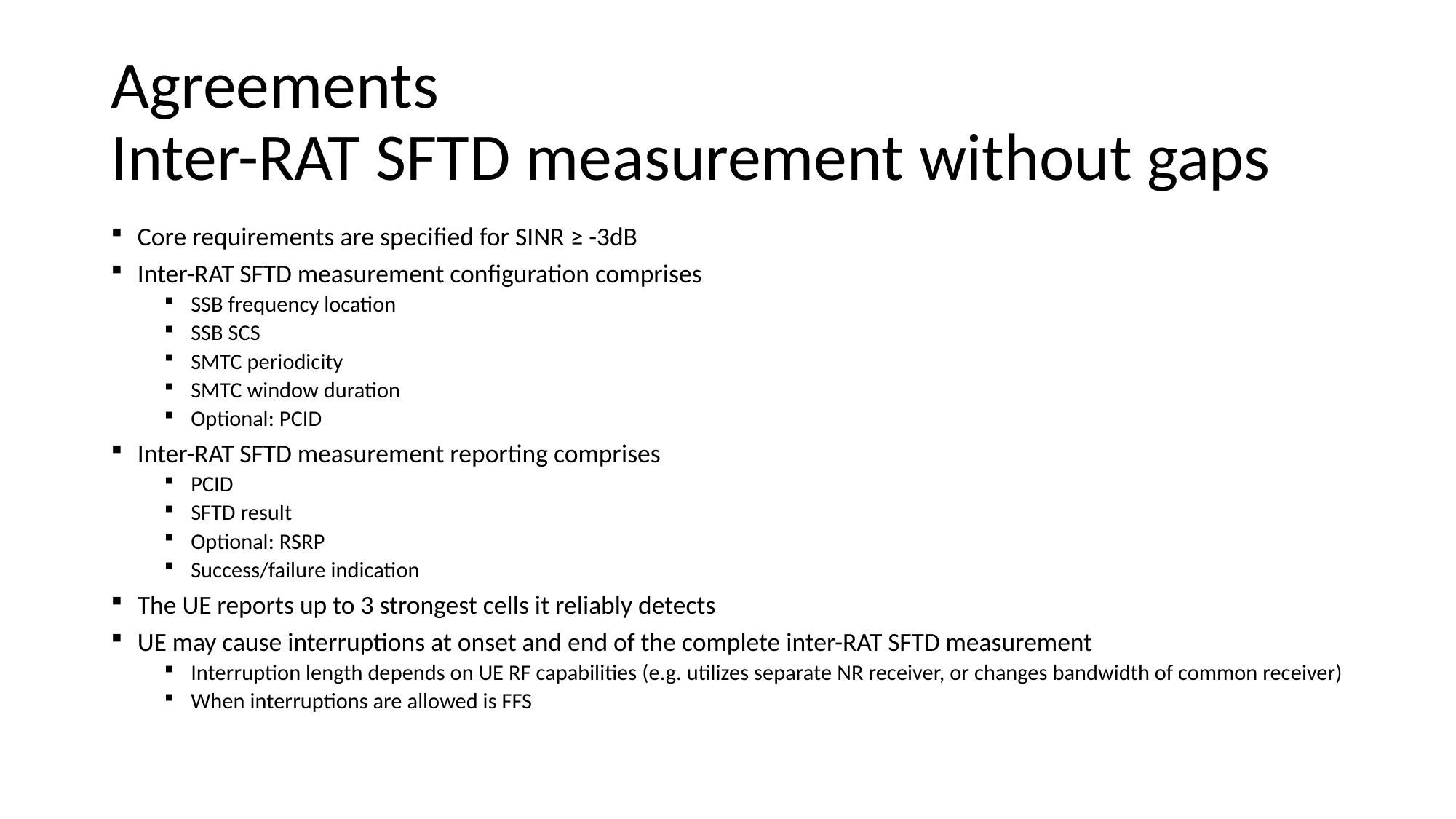

# Agreements Inter-RAT SFTD measurement without gaps
Core requirements are specified for SINR ≥ -3dB
Inter-RAT SFTD measurement configuration comprises
SSB frequency location
SSB SCS
SMTC periodicity
SMTC window duration
Optional: PCID
Inter-RAT SFTD measurement reporting comprises
PCID
SFTD result
Optional: RSRP
Success/failure indication
The UE reports up to 3 strongest cells it reliably detects
UE may cause interruptions at onset and end of the complete inter-RAT SFTD measurement
Interruption length depends on UE RF capabilities (e.g. utilizes separate NR receiver, or changes bandwidth of common receiver)
When interruptions are allowed is FFS